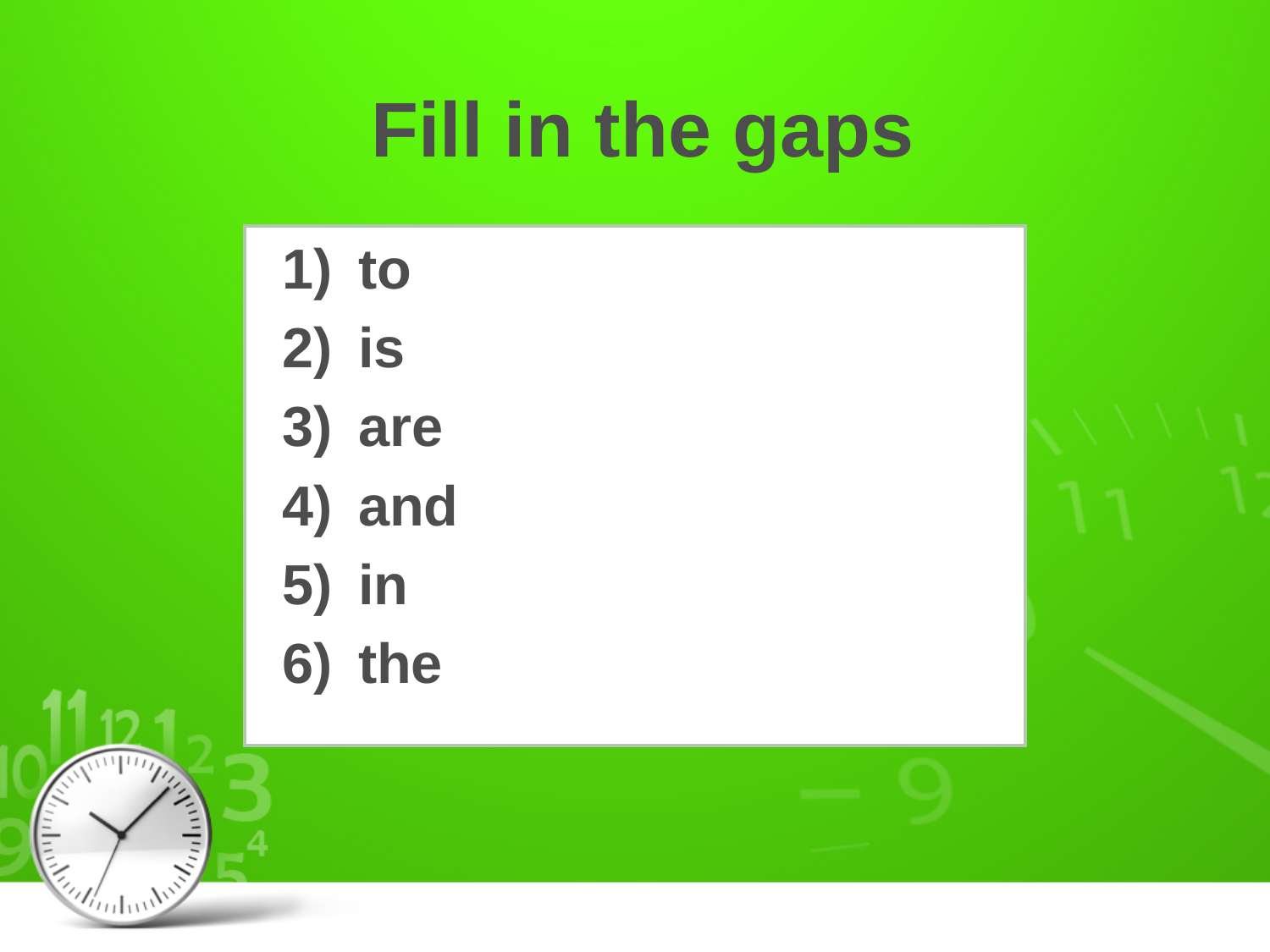

# Fill in the gaps
to
is
are
and
in
the